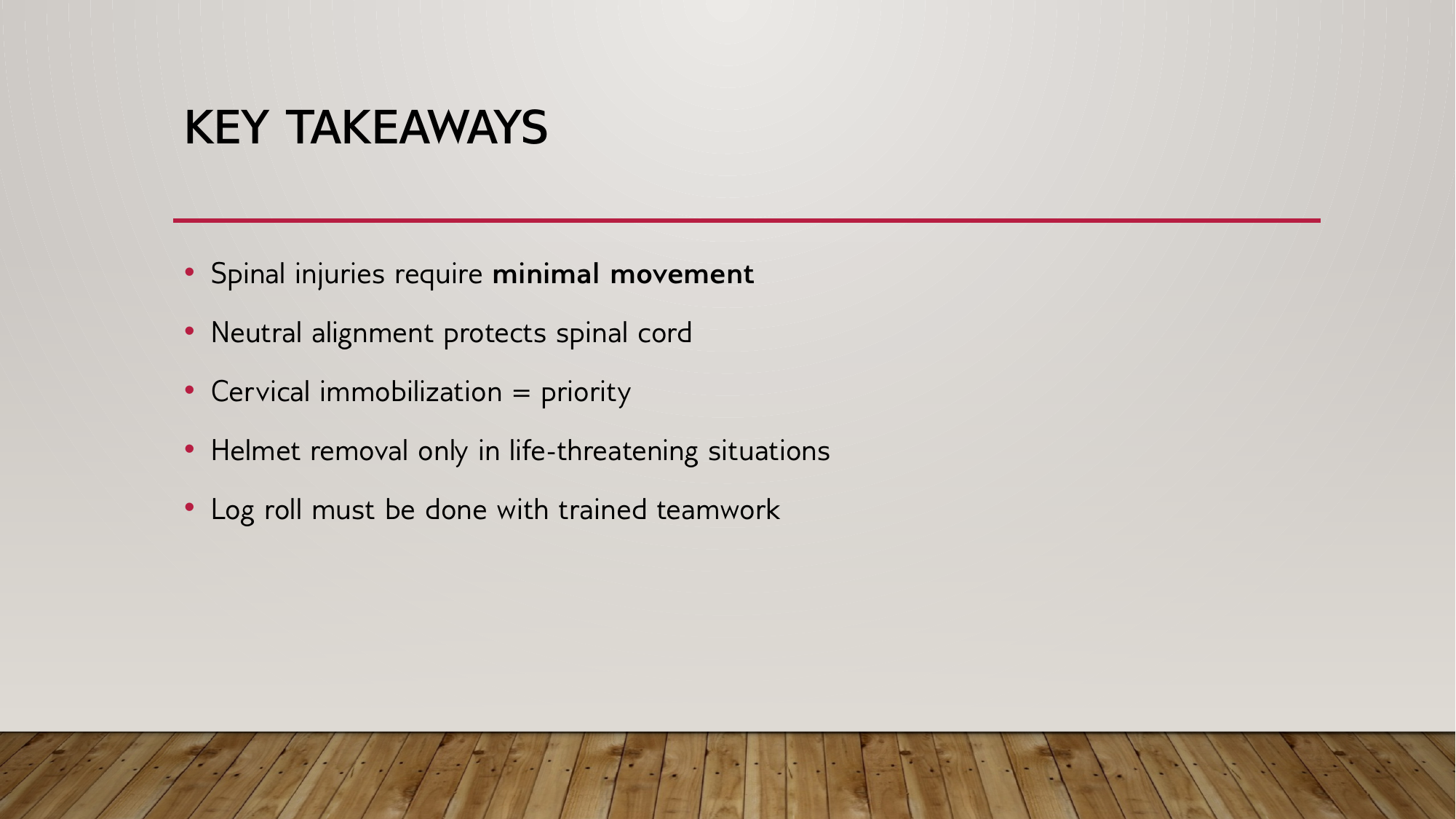

# Key Takeaways
Spinal injuries require minimal movement
Neutral alignment protects spinal cord
Cervical immobilization = priority
Helmet removal only in life-threatening situations
Log roll must be done with trained teamwork